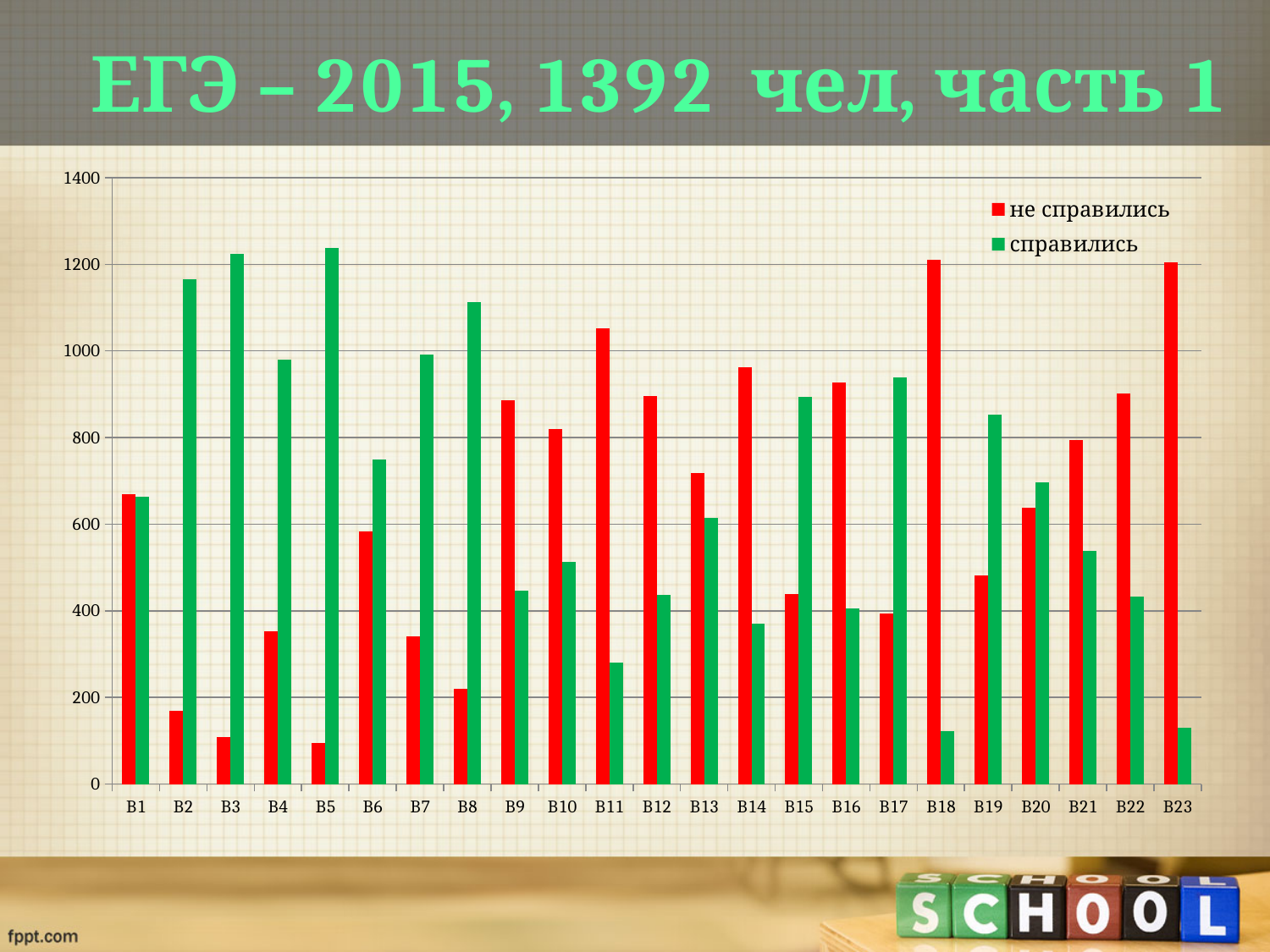

# ЕГЭ – 2015, 1392  чел, часть 1

### Chart

| Category | не справились | справились |
|---|---|---|
| B1 | 670.0 | 663.0 |
| B2 | 168.0 | 1165.0 |
| B3 | 108.0 | 1225.0 |
| B4 | 353.0 | 980.0 |
| B5 | 95.0 | 1238.0 |
| B6 | 584.0 | 749.0 |
| B7 | 341.0 | 992.0 |
| B8 | 220.0 | 1113.0 |
| B9 | 887.0 | 446.0 |
| B10 | 820.0 | 513.0 |
| B11 | 1052.0 | 281.0 |
| B12 | 896.0 | 437.0 |
| B13 | 718.0 | 615.0 |
| B14 | 963.0 | 370.0 |
| B15 | 439.0 | 894.0 |
| B16 | 928.0 | 405.0 |
| B17 | 394.0 | 939.0 |
| B18 | 1211.0 | 122.0 |
| B19 | 481.0 | 852.0 |
| B20 | 637.0 | 696.0 |
| B21 | 794.0 | 539.0 |
| B22 | 901.0 | 432.0 |
| B23 | 1204.0 | 129.0 |